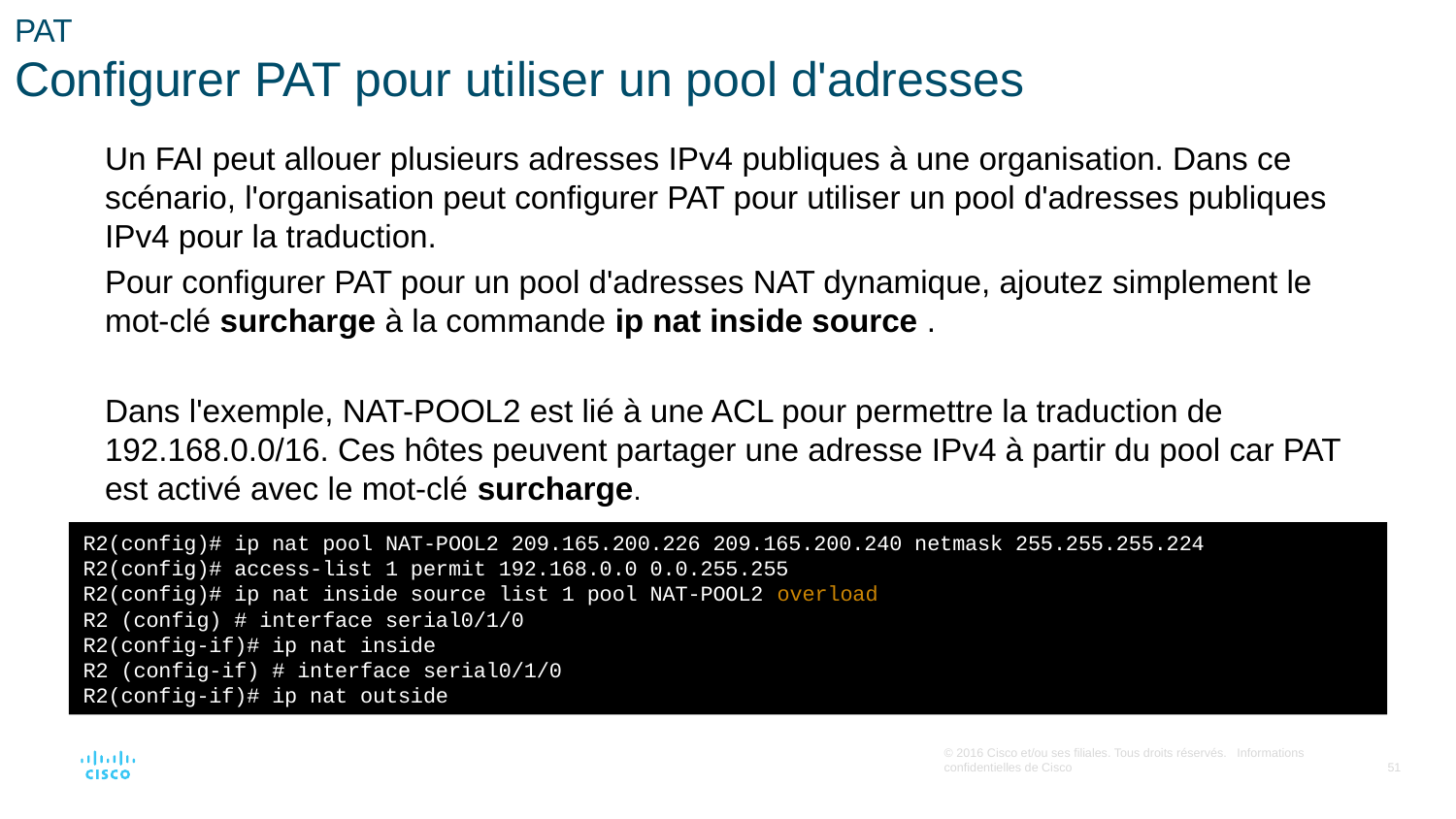

# PAT Configurer PAT pour utiliser un pool d'adresses
Un FAI peut allouer plusieurs adresses IPv4 publiques à une organisation. Dans ce scénario, l'organisation peut configurer PAT pour utiliser un pool d'adresses publiques IPv4 pour la traduction.
Pour configurer PAT pour un pool d'adresses NAT dynamique, ajoutez simplement le mot-clé surcharge à la commande ip nat inside source .

Dans l'exemple, NAT-POOL2 est lié à une ACL pour permettre la traduction de 192.168.0.0/16. Ces hôtes peuvent partager une adresse IPv4 à partir du pool car PAT est activé avec le mot-clé surcharge.
R2(config)# ip nat pool NAT-POOL2 209.165.200.226 209.165.200.240 netmask 255.255.255.224
R2(config)# access-list 1 permit 192.168.0.0 0.0.255.255
R2(config)# ip nat inside source list 1 pool NAT-POOL2 overload
R2 (config) # interface serial0/1/0
R2(config-if)# ip nat inside
R2 (config-if) # interface serial0/1/0
R2(config-if)# ip nat outside